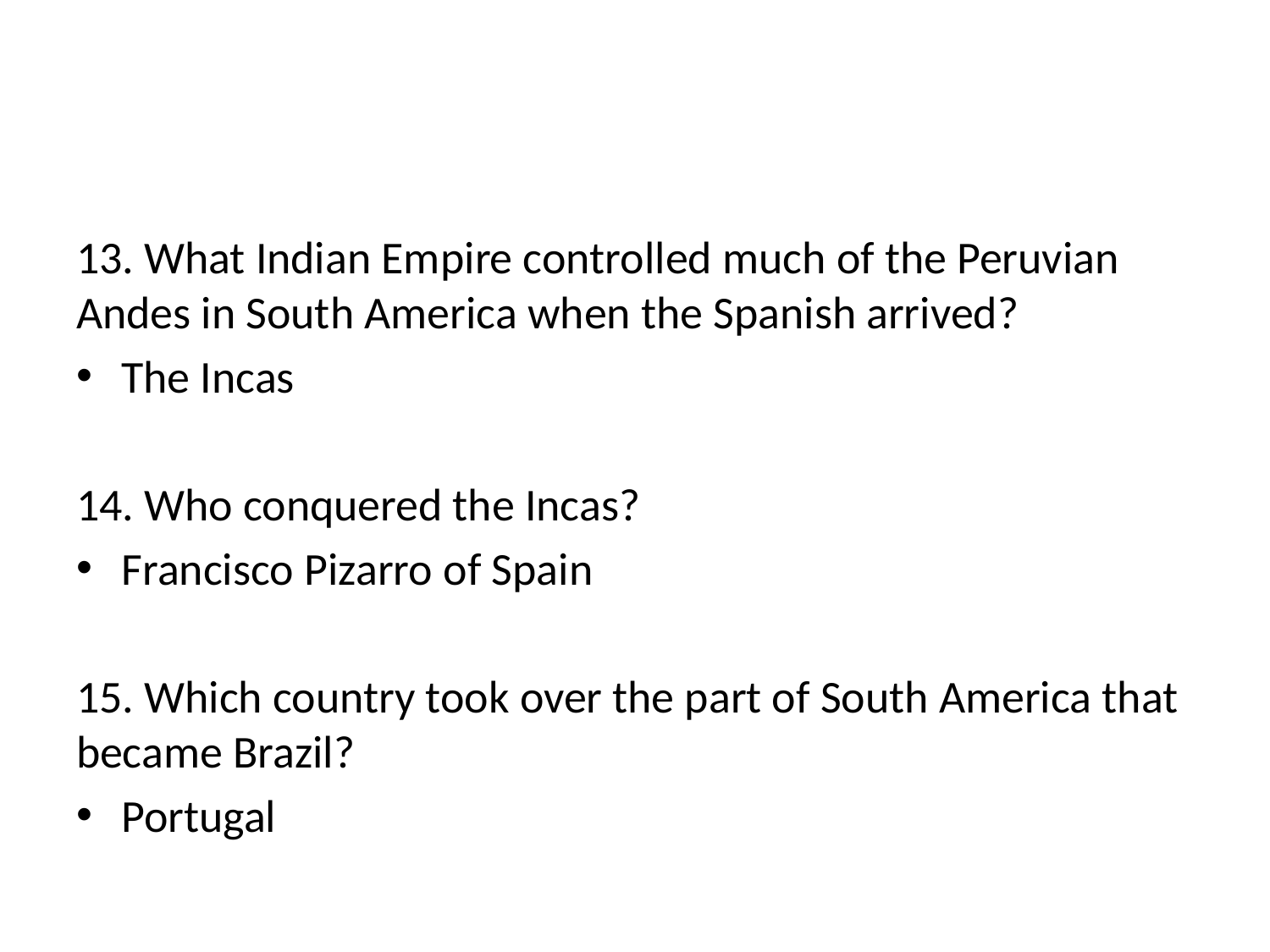

#
13. What Indian Empire controlled much of the Peruvian Andes in South America when the Spanish arrived?
The Incas

14. Who conquered the Incas?
Francisco Pizarro of Spain

15. Which country took over the part of South America that became Brazil?
Portugal